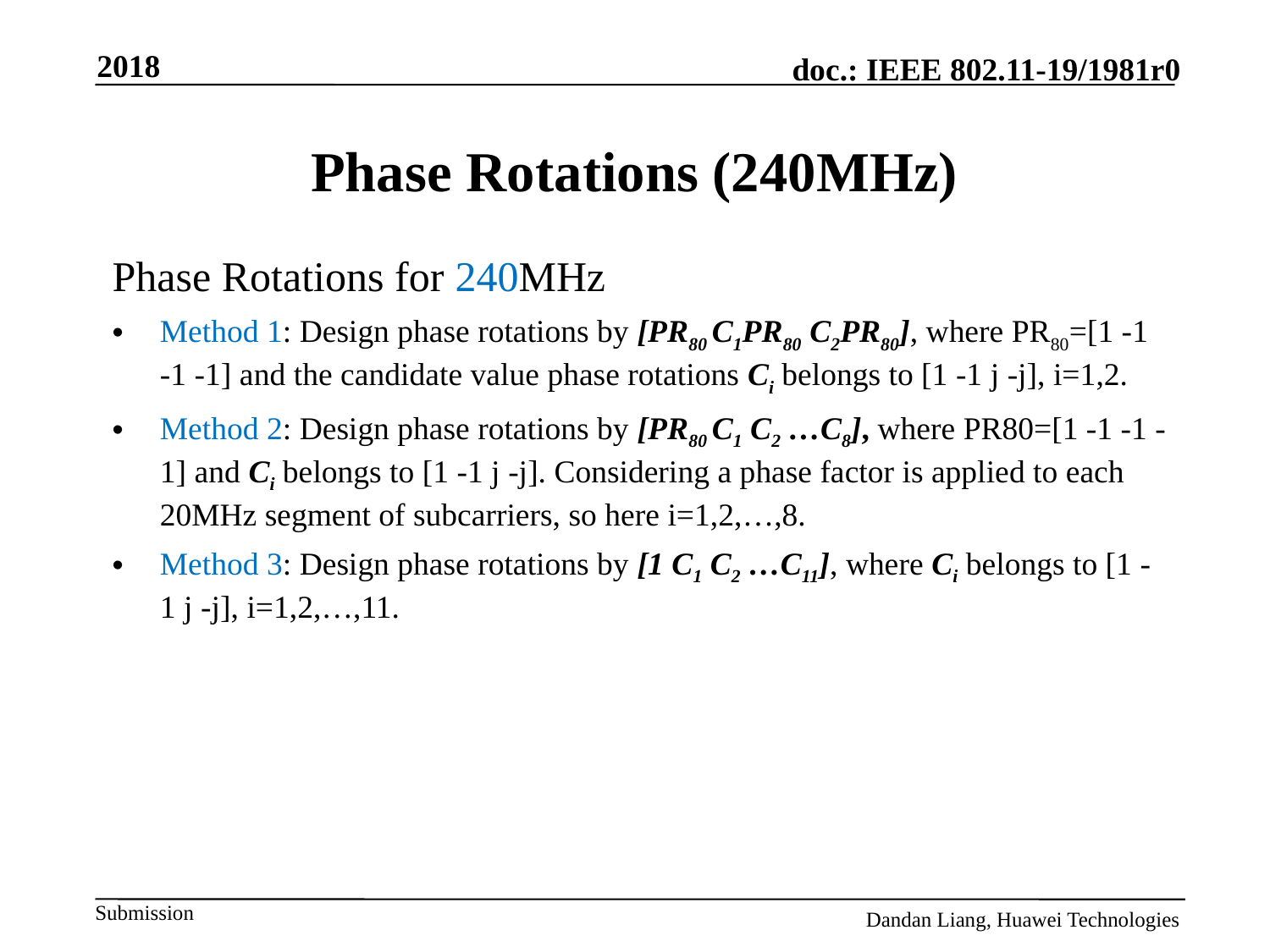

2018
# Phase Rotations (240MHz)
Phase Rotations for 240MHz
Method 1: Design phase rotations by [PR80 C1PR80 C2PR80], where PR80=[1 -1 -1 -1] and the candidate value phase rotations Ci belongs to [1 -1 j -j], i=1,2.
Method 2: Design phase rotations by [PR80 C1 C2 …C8], where PR80=[1 -1 -1 -1] and Ci belongs to [1 -1 j -j]. Considering a phase factor is applied to each 20MHz segment of subcarriers, so here i=1,2,…,8.
Method 3: Design phase rotations by [1 C1 C2 …C11], where Ci belongs to [1 -1 j -j], i=1,2,…,11.